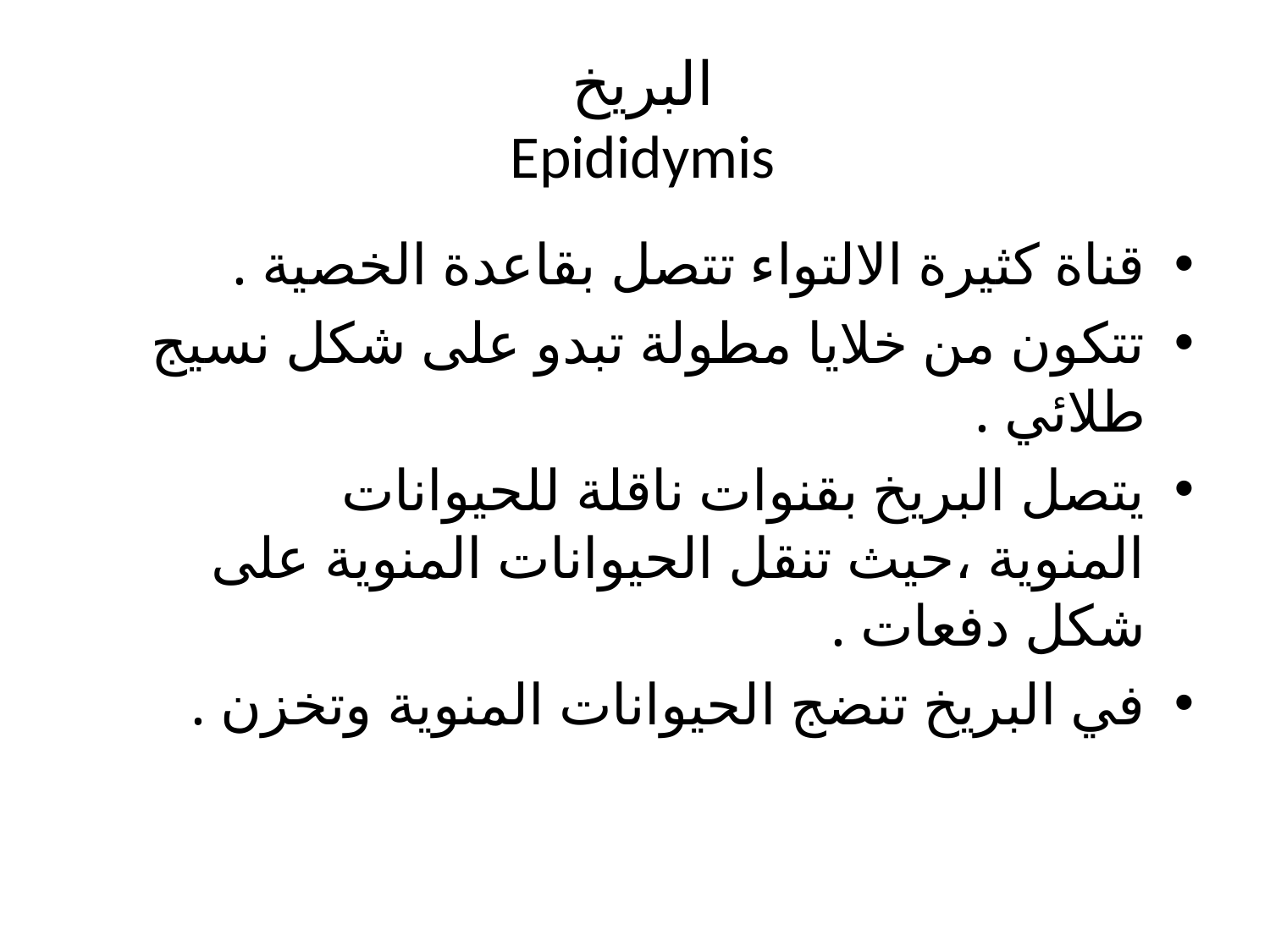

# البريخ Epididymis
قناة كثيرة الالتواء تتصل بقاعدة الخصية .
تتكون من خلايا مطولة تبدو على شكل نسيج طلائي .
يتصل البريخ بقنوات ناقلة للحيوانات المنوية ،حيث تنقل الحيوانات المنوية على شكل دفعات .
في البريخ تنضج الحيوانات المنوية وتخزن .